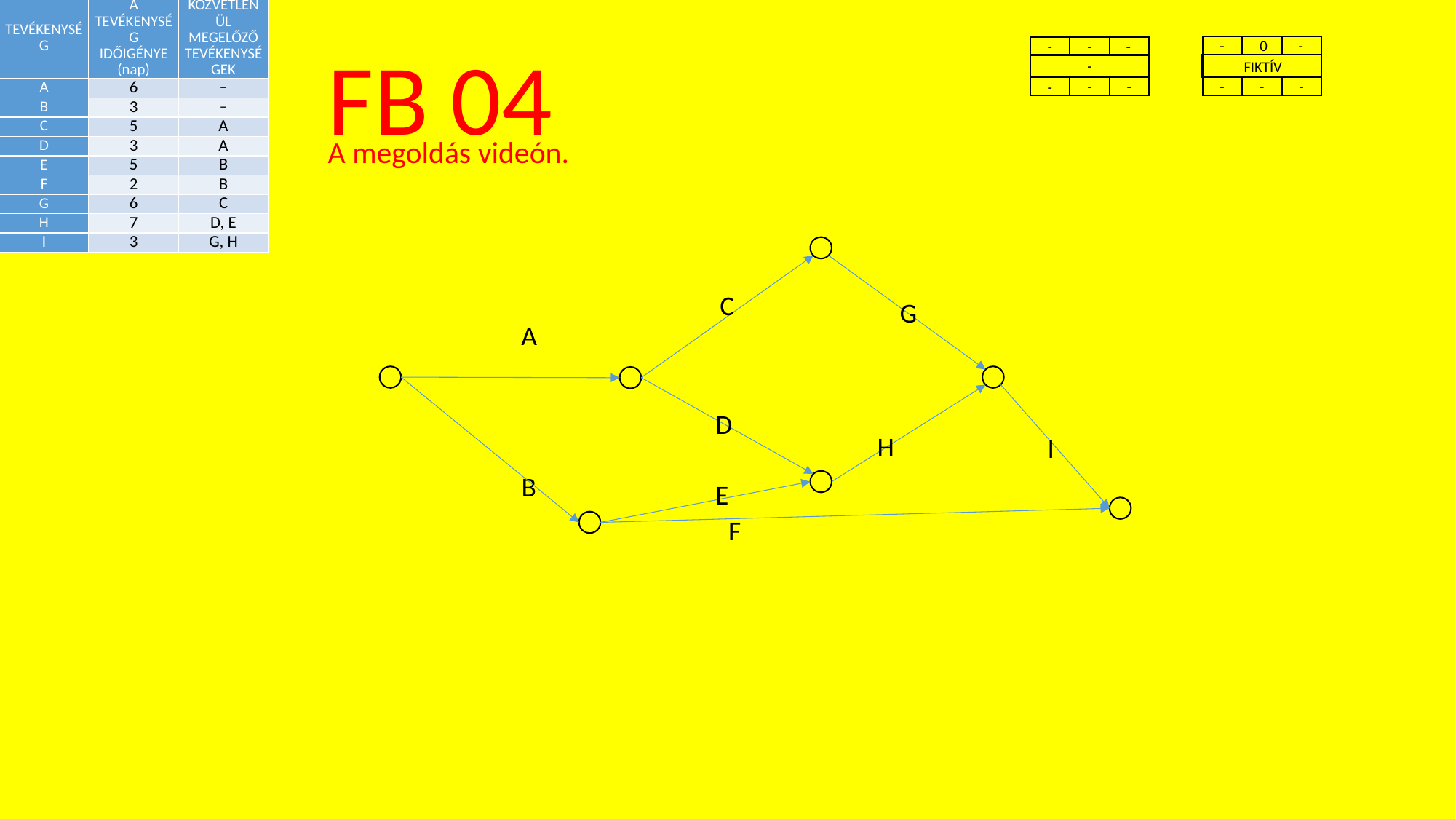

| TEVÉKENYSÉG | A TEVÉKENYSÉG IDŐIGÉNYE (nap) | KÖZVETLENÜL MEGELŐZŐ TEVÉKENYSÉGEK |
| --- | --- | --- |
| A | 6 | – |
| B | 3 | – |
| C | 5 | A |
| D | 3 | A |
| E | 5 | B |
| F | 2 | B |
| G | 6 | C |
| H | 7 | D, E |
| I | 3 | G, H |
FB 04
-
0
-

FIKTÍV
-
-
-
-
-
-

-
-
-
-
A megoldás videón.

C
G
A

D
H
I
B

E

F